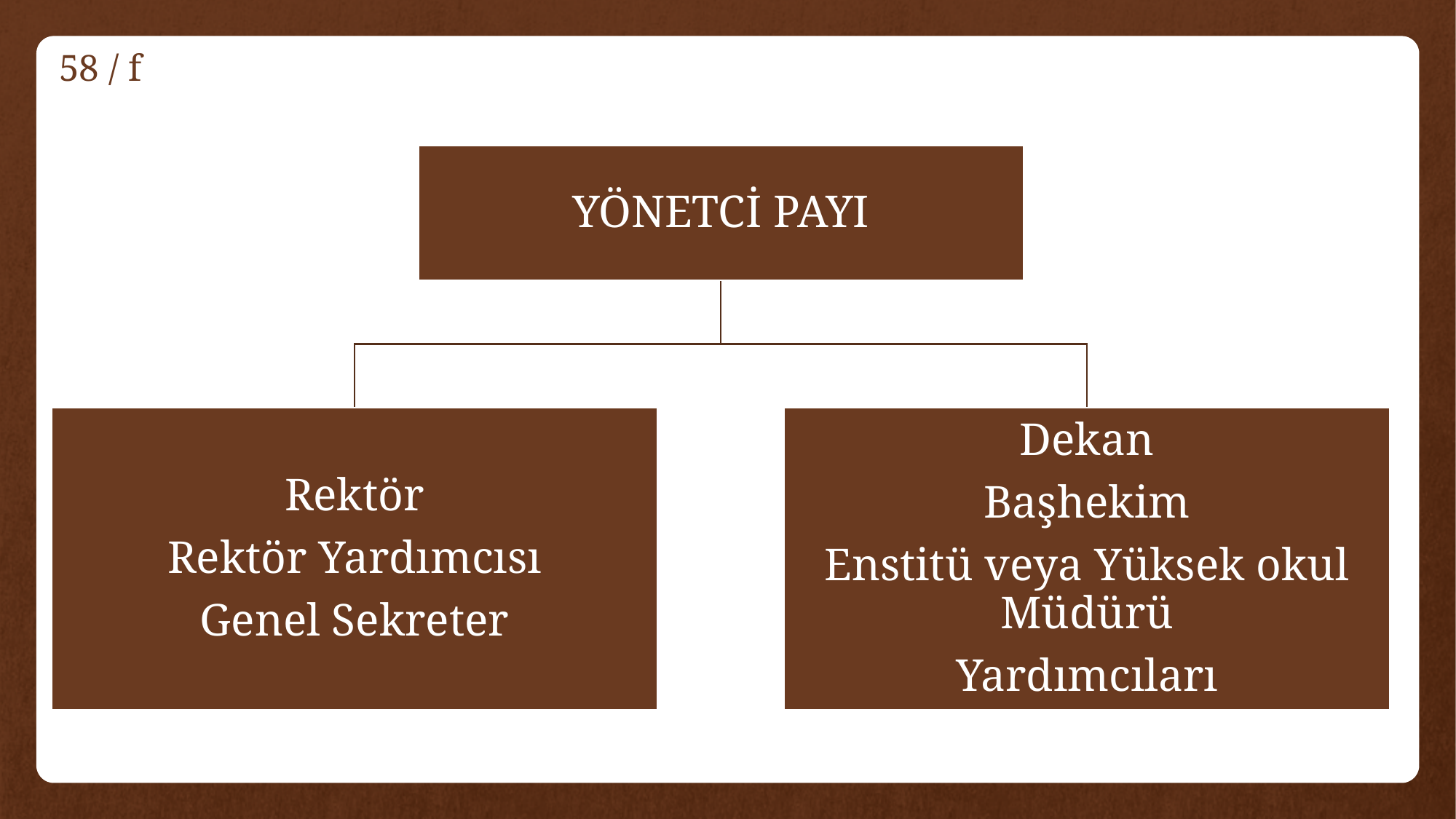

# 58 / f
YÖNETCİ PAYI
Rektör
Rektör Yardımcısı
Genel Sekreter
Dekan
Başhekim
Enstitü veya Yüksek okul Müdürü
Yardımcıları